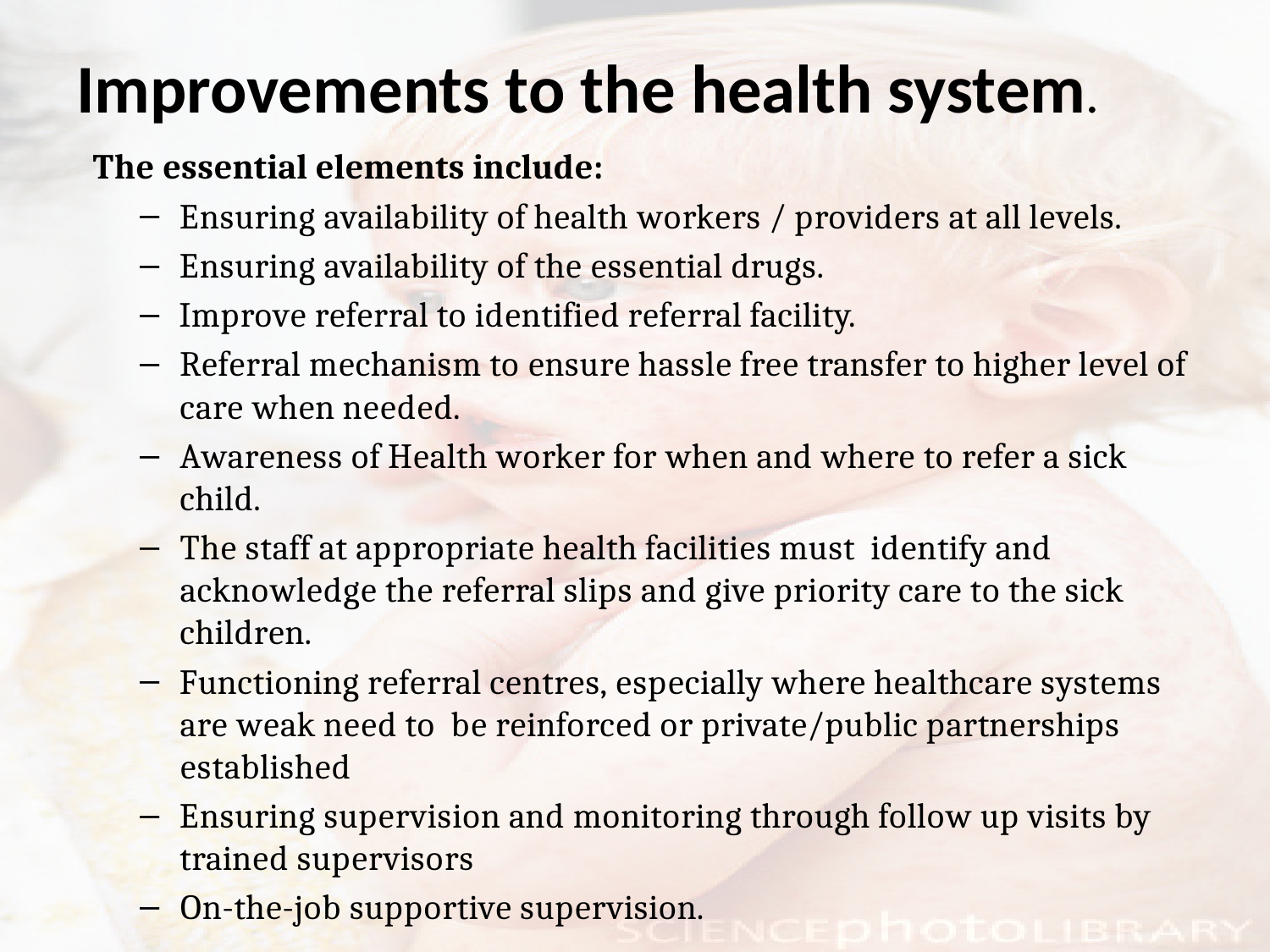

# Improvements to the health system.
  The essential elements include:
Ensuring availability of health workers / providers at all levels.
Ensuring availability of the essential drugs.
Improve referral to identified referral facility.
Referral mechanism to ensure hassle free transfer to higher level of care when needed.
Awareness of Health worker for when and where to refer a sick child.
The staff at appropriate health facilities must  identify and acknowledge the referral slips and give priority care to the sick children.
Functioning referral centres, especially where healthcare systems are weak need to  be reinforced or private/public partnerships established
Ensuring supervision and monitoring through follow up visits by trained supervisors
On-the-job supportive supervision.